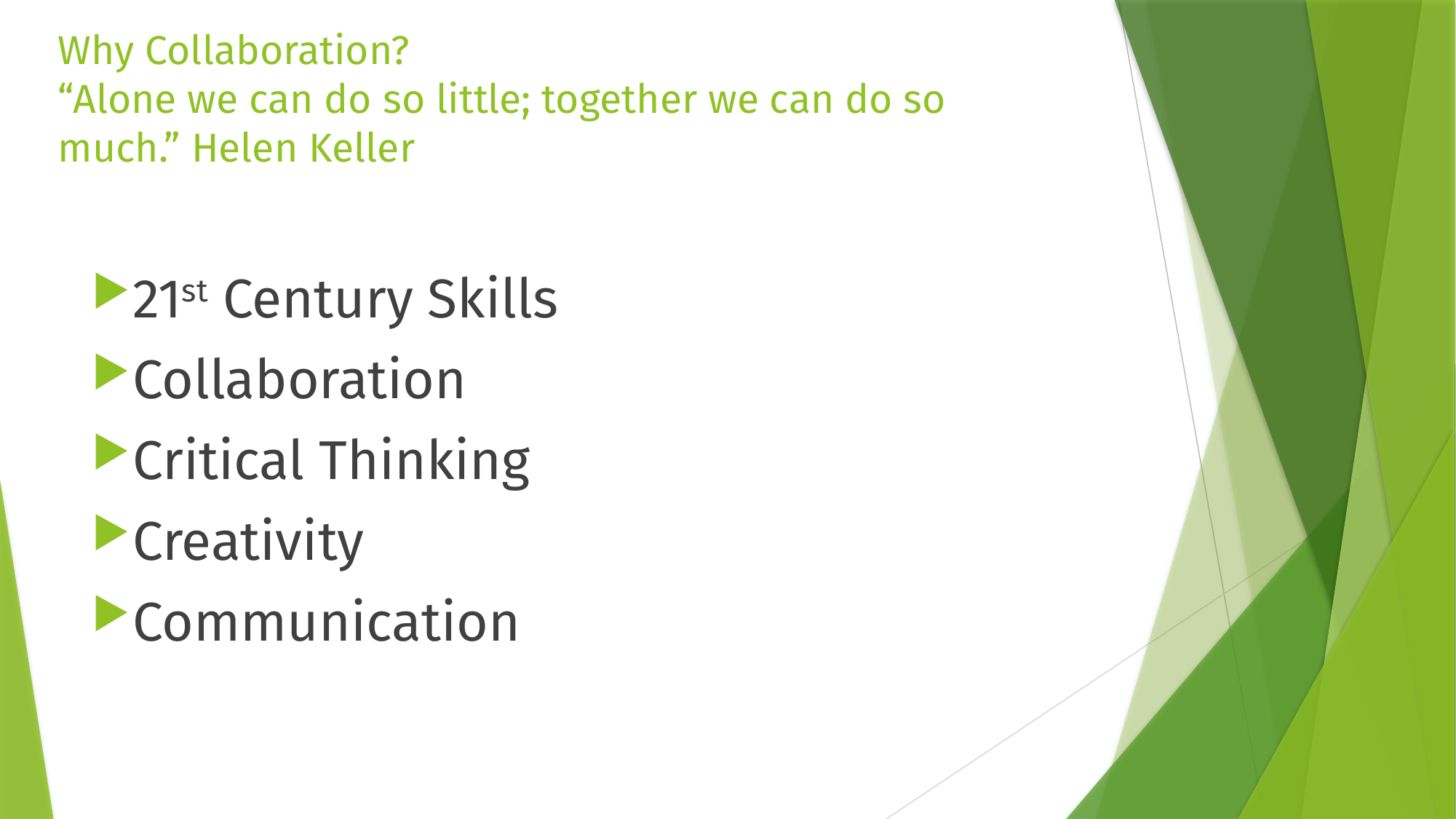

# Why Collaboration? “Alone we can do so little; together we can do so much.” Helen Keller
21st Century Skills
Collaboration
Critical Thinking
Creativity
Communication